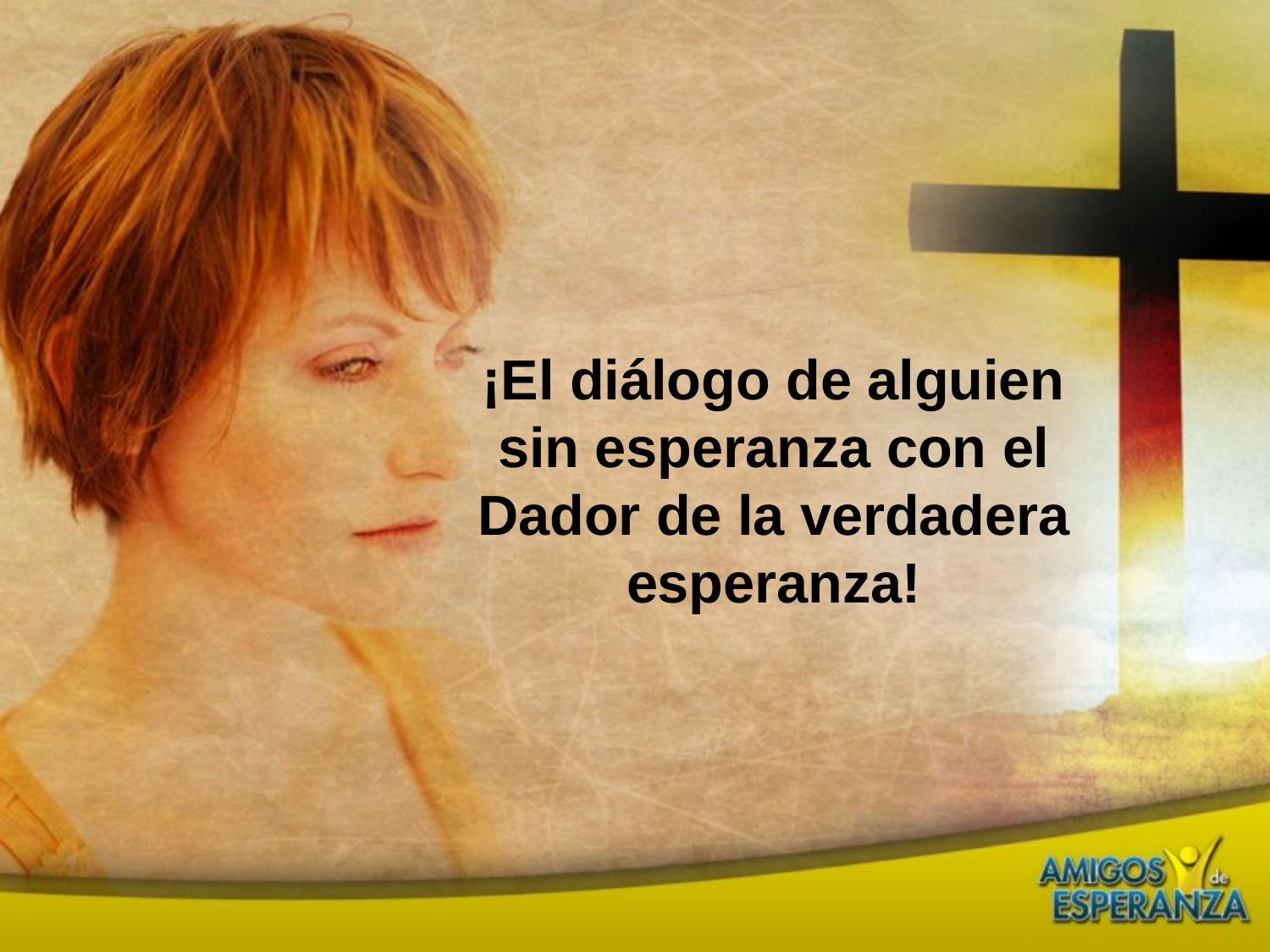

¡El diálogo de alguien sin esperanza con el Dador de la verdadera esperanza!